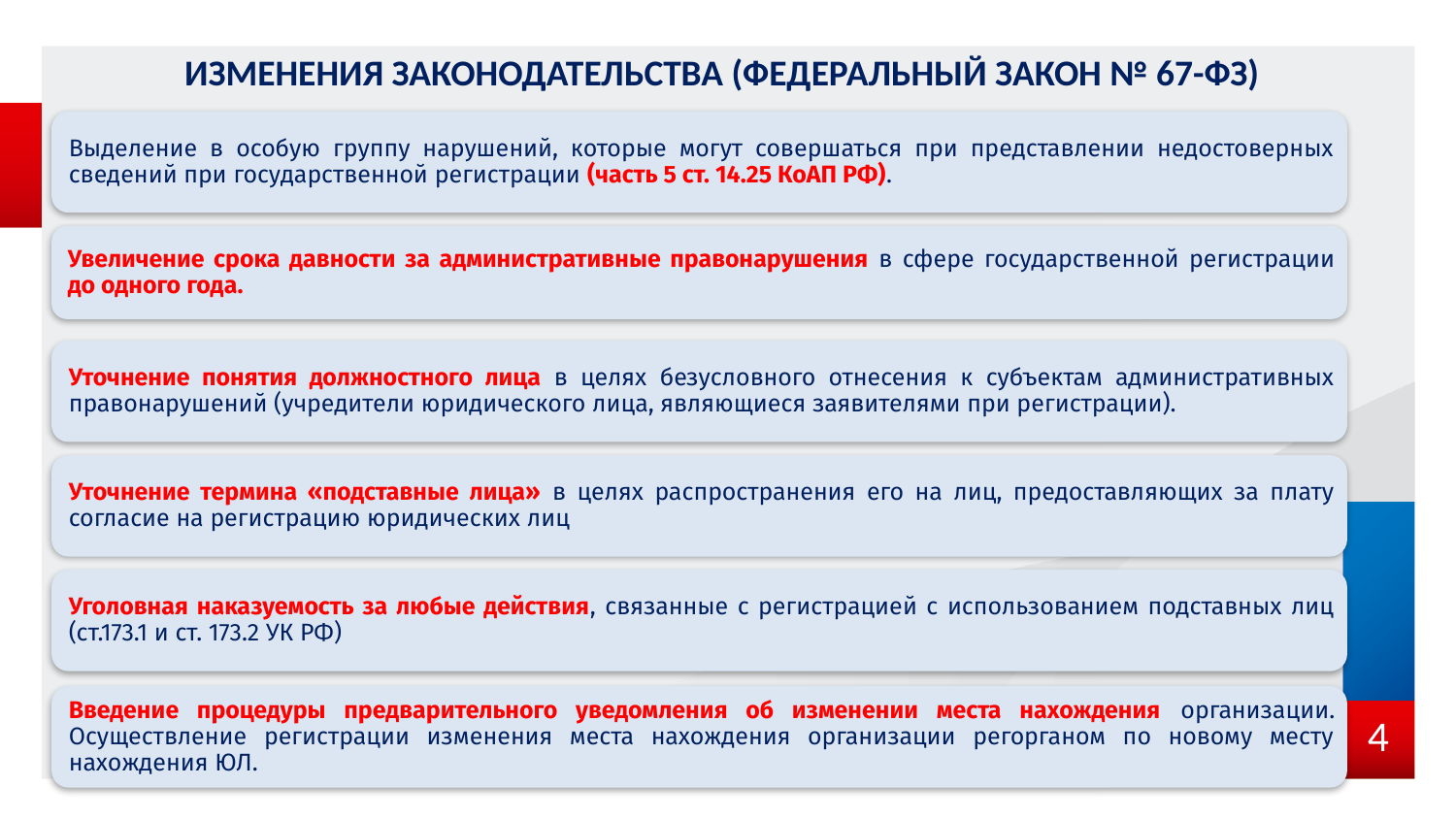

# ИЗМЕНЕНИЯ ЗАКОНОДАТЕЛЬСТВА (ФЕДЕРАЛЬНЫЙ ЗАКОН № 67-ФЗ)
Уточнение термина «подставные лица» в целях распространения его на лиц, предоставляющих за плату согласие на регистрацию юридических лиц
Увеличение срока давности за административные правонарушения в сфере государственной регистрации до одного года.
Уточнение понятия должностного лица в целях безусловного отнесения к субъектам административных правонарушений (учредители юридического лица, являющиеся заявителями при регистрации).
Уголовная наказуемость за любые действия, связанные с регистрацией с использованием подставных лиц (ст.173.1 и ст. 173.2 УК РФ)
Введение процедуры предварительного уведомления об изменении места нахождения организации. Осуществление регистрации изменения места нахождения организации регорганом по новому месту нахождения ЮЛ.
Выделение в особую группу нарушений, которые могут совершаться при представлении недостоверных сведений при государственной регистрации (часть 5 ст. 14.25 КоАП РФ).
4